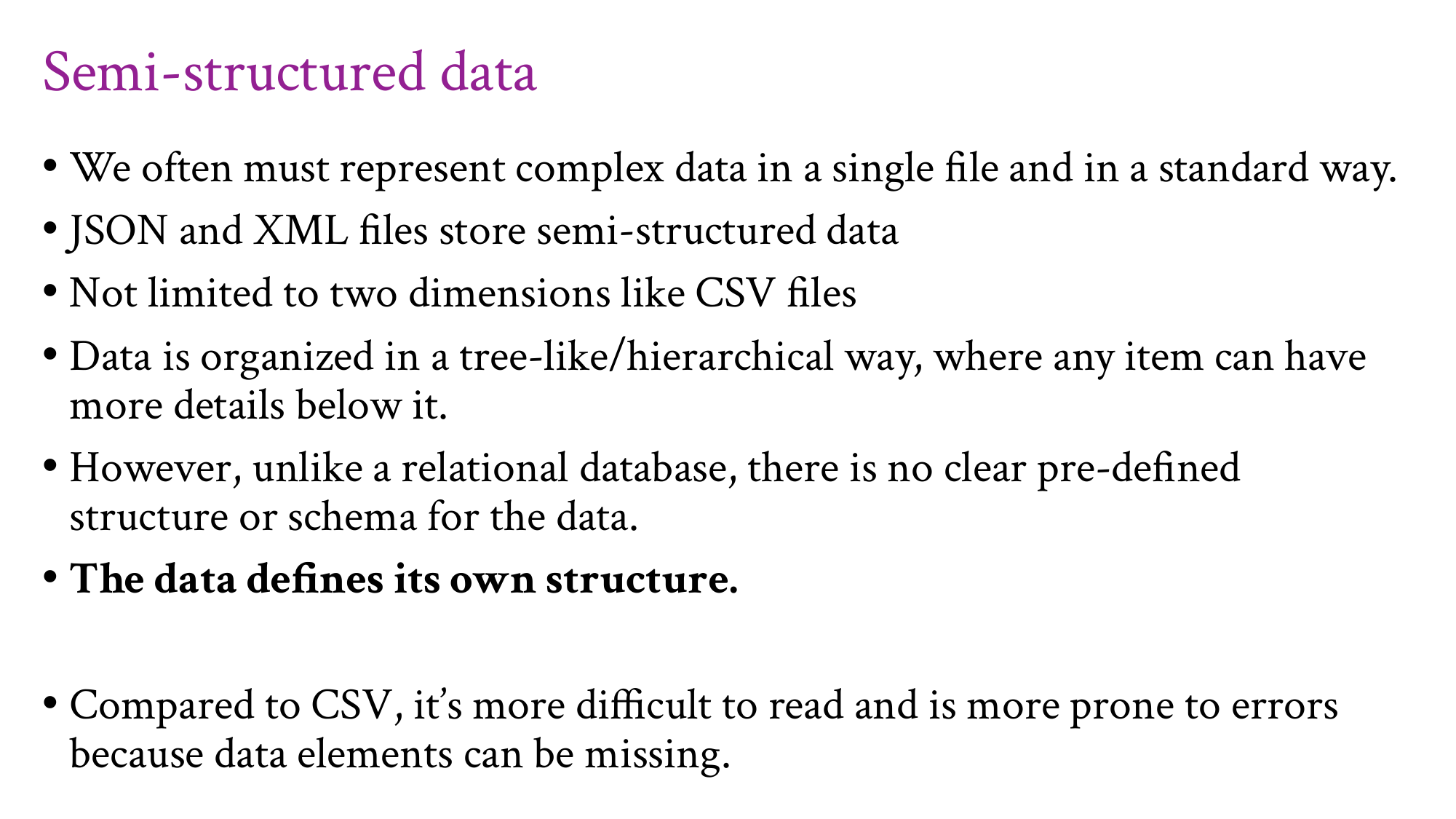

# Semi-structured data
We often must represent complex data in a single file and in a standard way.
JSON and XML files store semi-structured data
Not limited to two dimensions like CSV files
Data is organized in a tree-like/hierarchical way, where any item can have more details below it.
However, unlike a relational database, there is no clear pre-defined structure or schema for the data.
The data defines its own structure.

Compared to CSV, it’s more difficult to read and is more prone to errors because data elements can be missing.